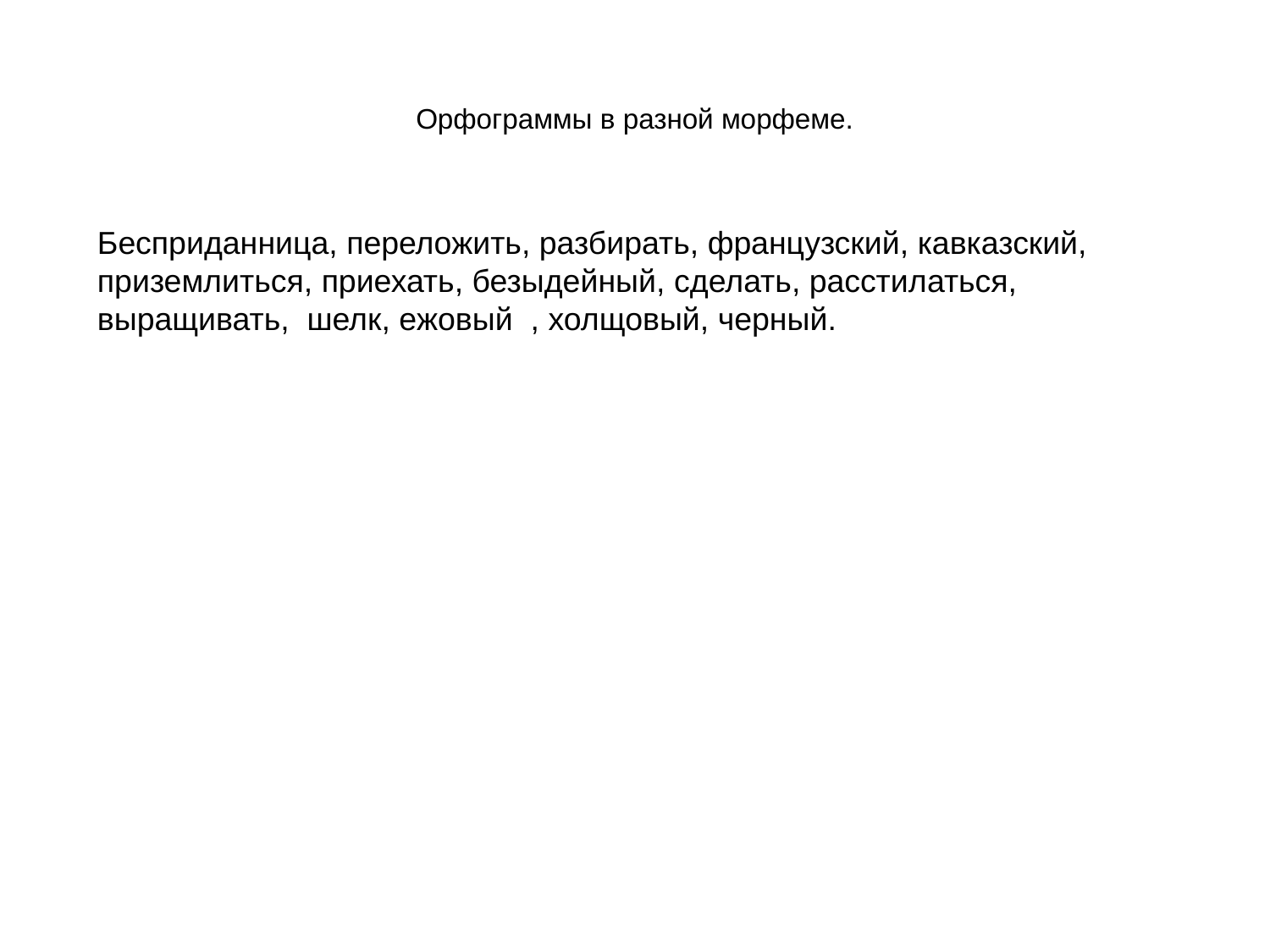

# Орфограммы в разной морфеме.
Бесприданница, переложить, разбирать, французский, кавказский,  приземлиться, приехать, безыдейный, сделать, расстилаться, выращивать,  шелк, ежовый  , холщовый, черный.